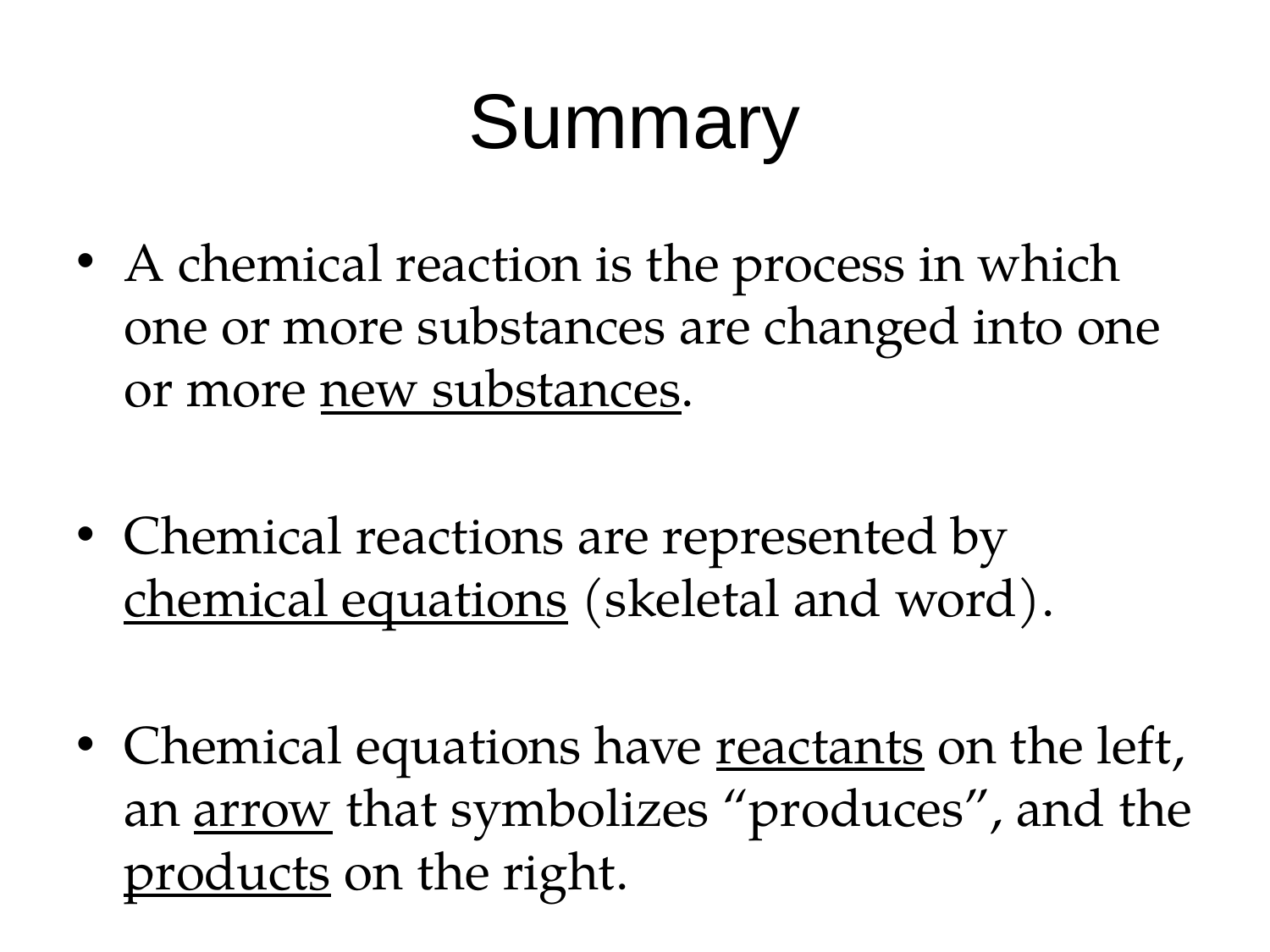

# Summary
A chemical reaction is the process in which one or more substances are changed into one or more new substances.

Chemical reactions are represented by chemical equations (skeletal and word).

Chemical equations have reactants on the left, an arrow that symbolizes “produces”, and the products on the right.